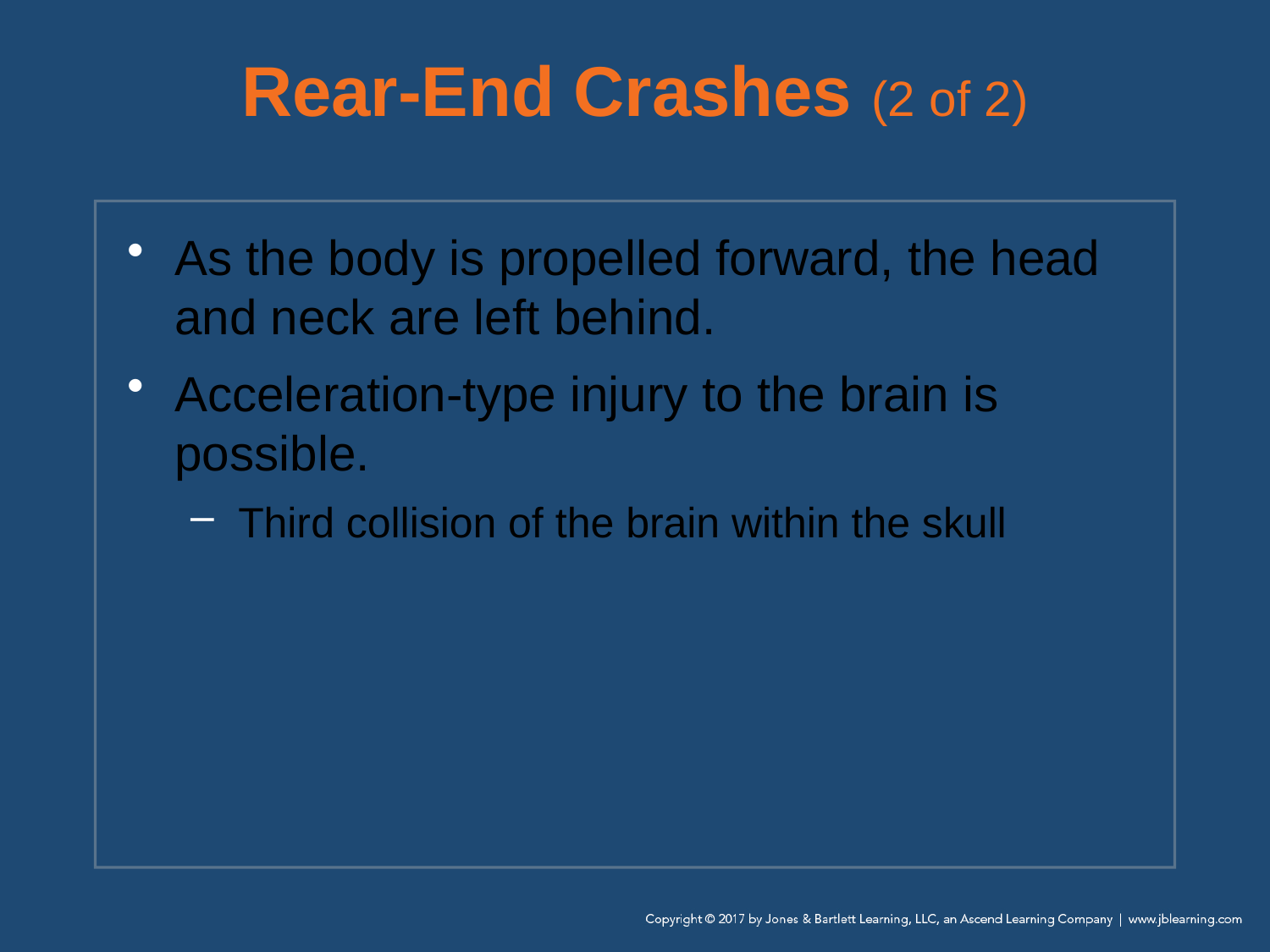

# Rear-End Crashes (2 of 2)
As the body is propelled forward, the head and neck are left behind.
Acceleration-type injury to the brain is possible.
Third collision of the brain within the skull